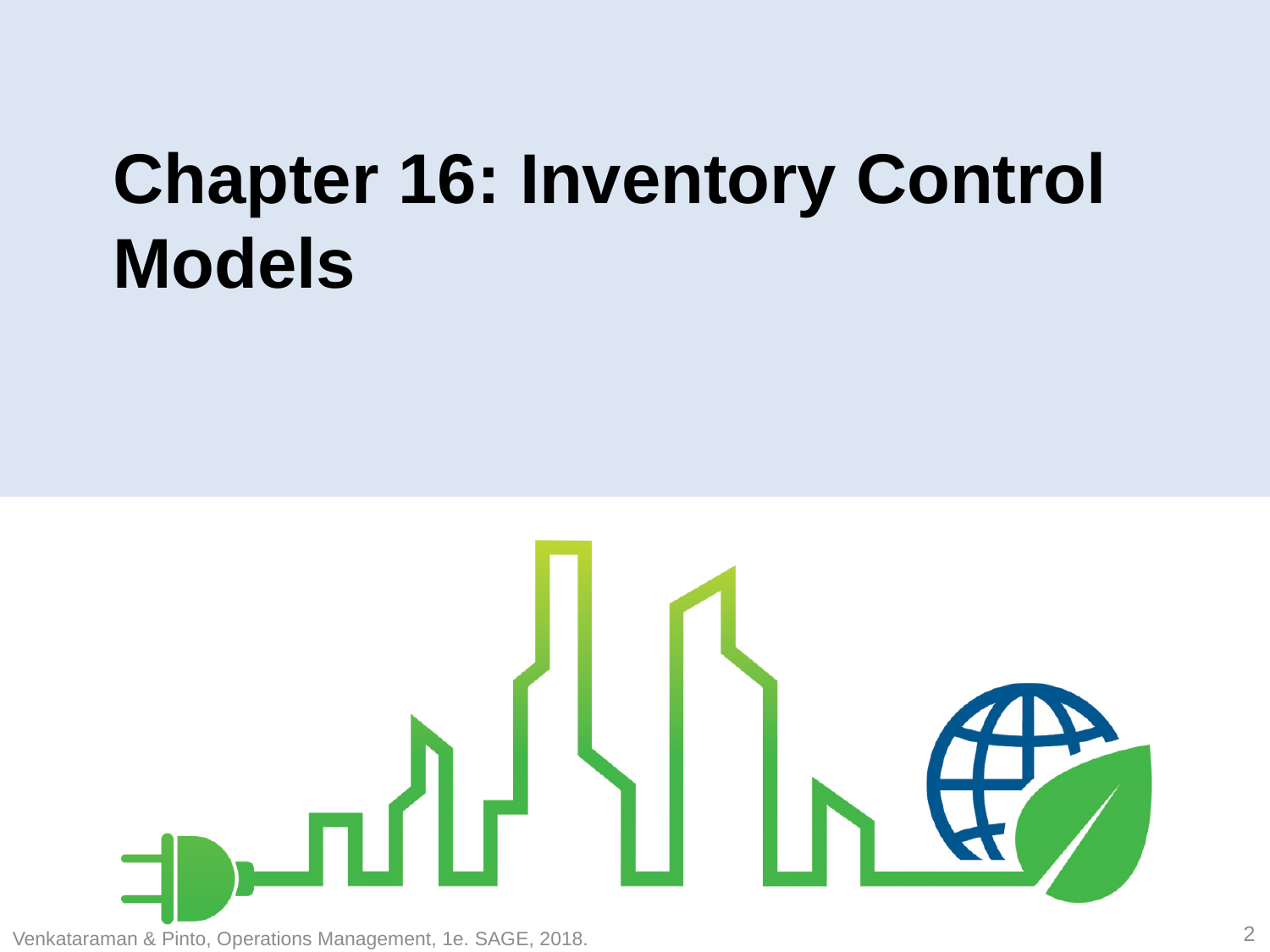

# Chapter 16: Inventory Control Models
2
Venkataraman & Pinto, Operations Management, 1e. SAGE, 2018.